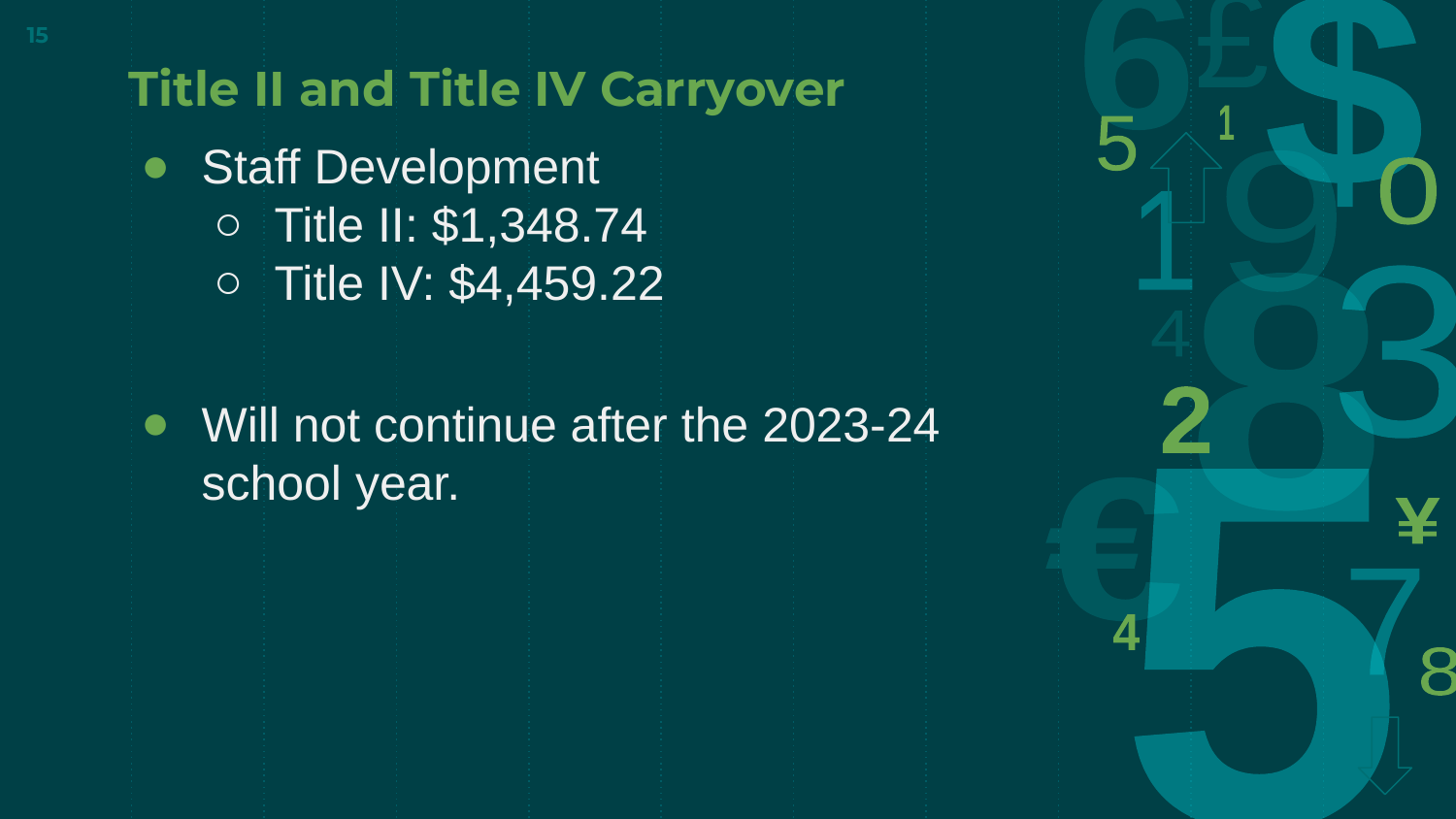

15
# Title II and Title IV Carryover
Staff Development
Title II: $1,348.74
Title IV: $4,459.22

Will not continue after the 2023-24 school year.